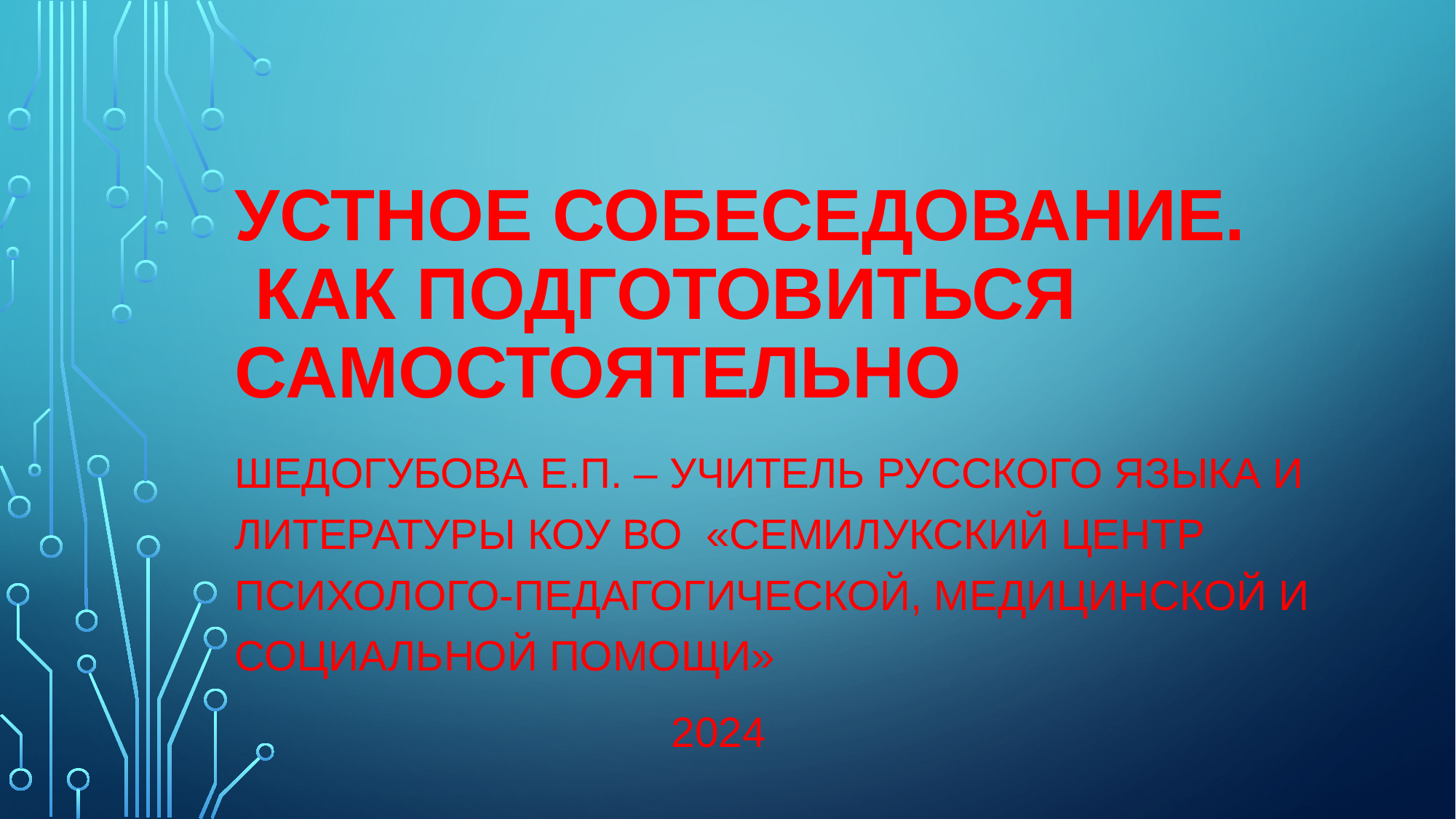

# Устное собеседование. Как подготовиться самостоятельно
Шедогубова Е.П. – учитель русского языка и литературы КОУ ВО  «Семилукский центр психолого-педагогической, медицинской и социальной помощи»
				2024